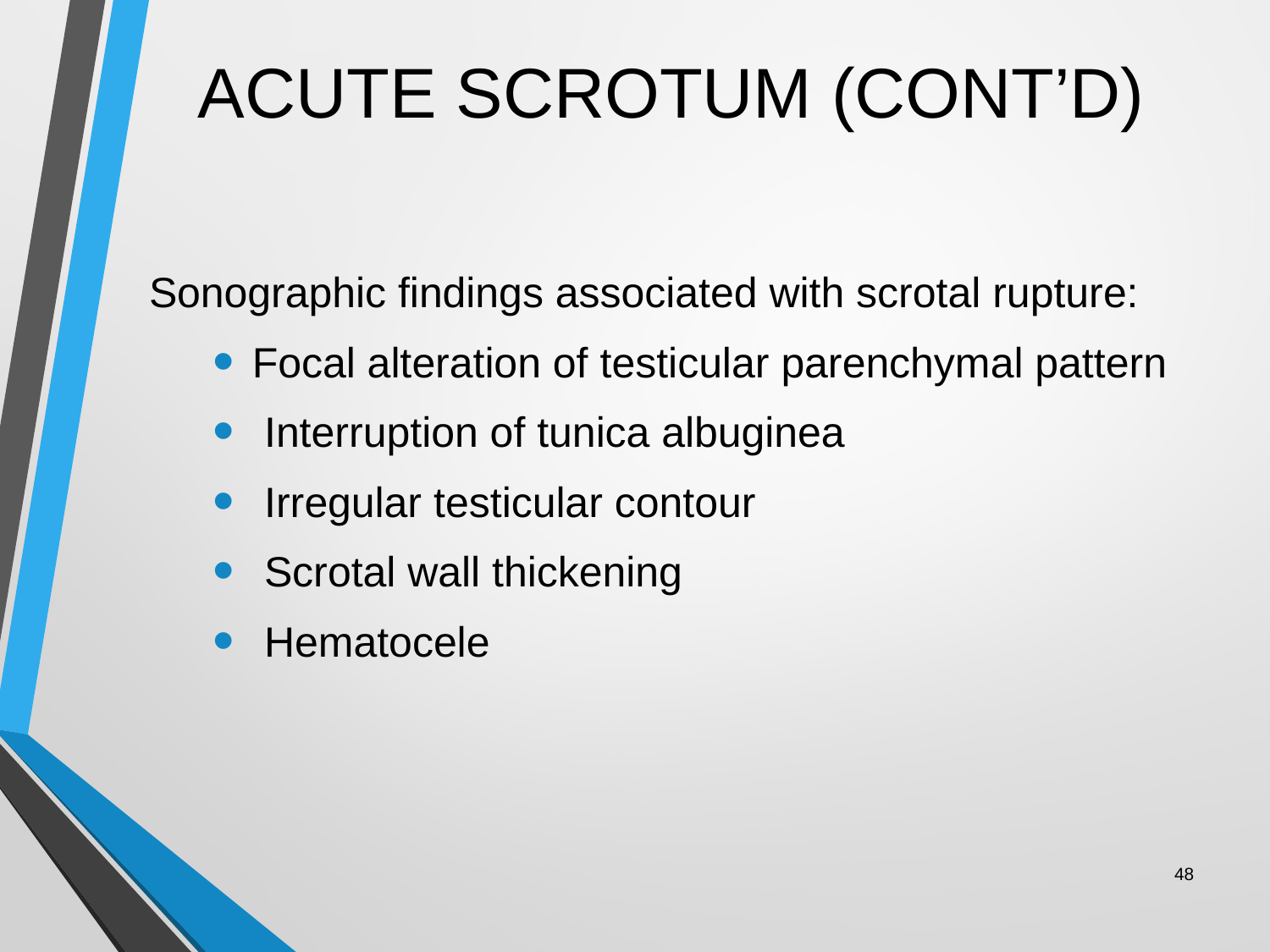

# ACUTE SCROTUM (CONT’D)
Sonographic findings associated with scrotal rupture:
Focal alteration of testicular parenchymal pattern
 Interruption of tunica albuginea
 Irregular testicular contour
 Scrotal wall thickening
 Hematocele
48